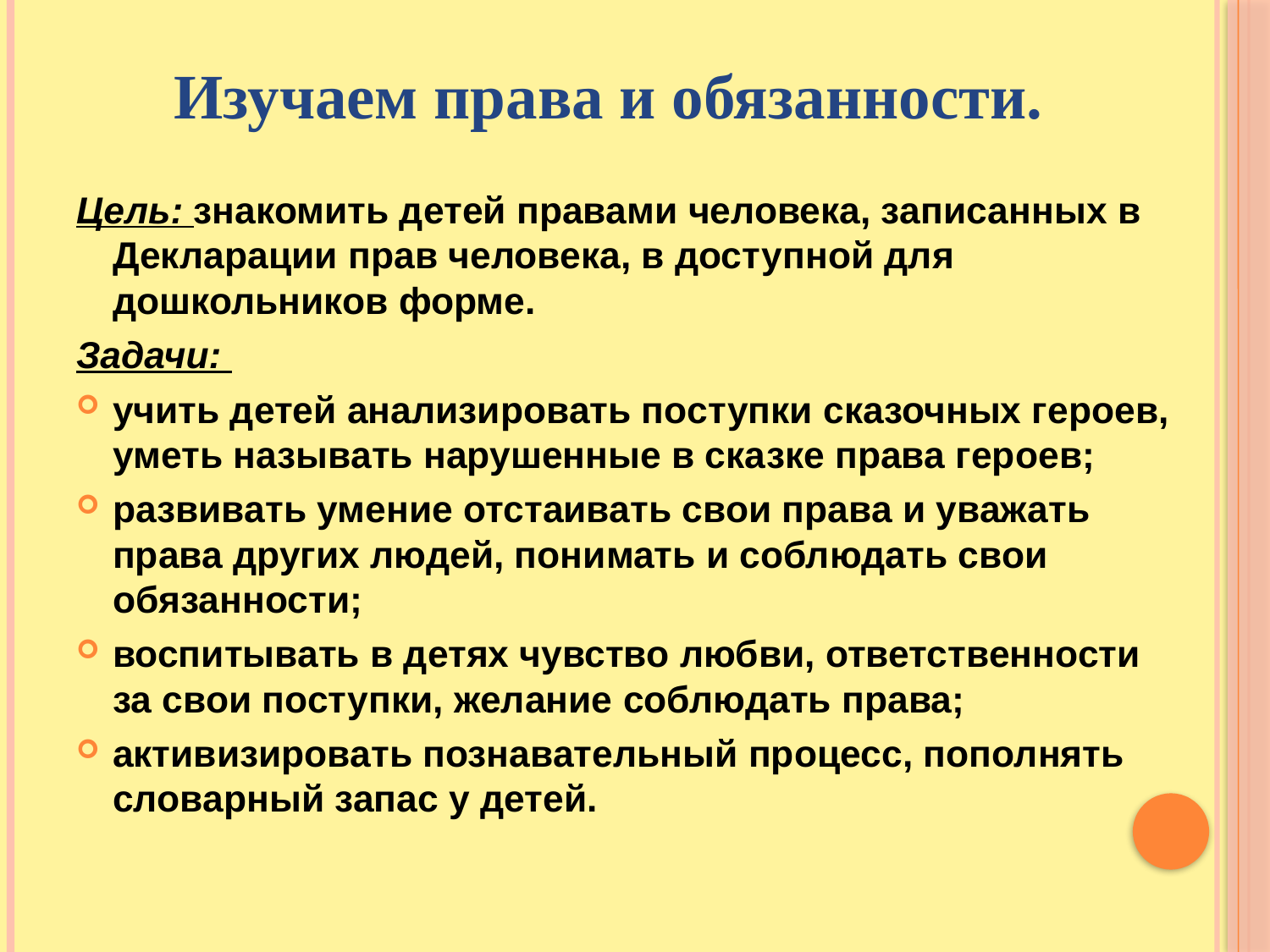

# Изучаем права и обязанности.
Цель: знакомить детей правами человека, записанных в Декларации прав человека, в доступной для дошкольников форме.
Задачи:
учить детей анализировать поступки сказочных героев, уметь называть нарушенные в сказке права героев;
развивать умение отстаивать свои права и уважать права других людей, понимать и соблюдать свои обязанности;
воспитывать в детях чувство любви, ответственности за свои поступки, желание соблюдать права;
активизировать познавательный процесс, пополнять словарный запас у детей.